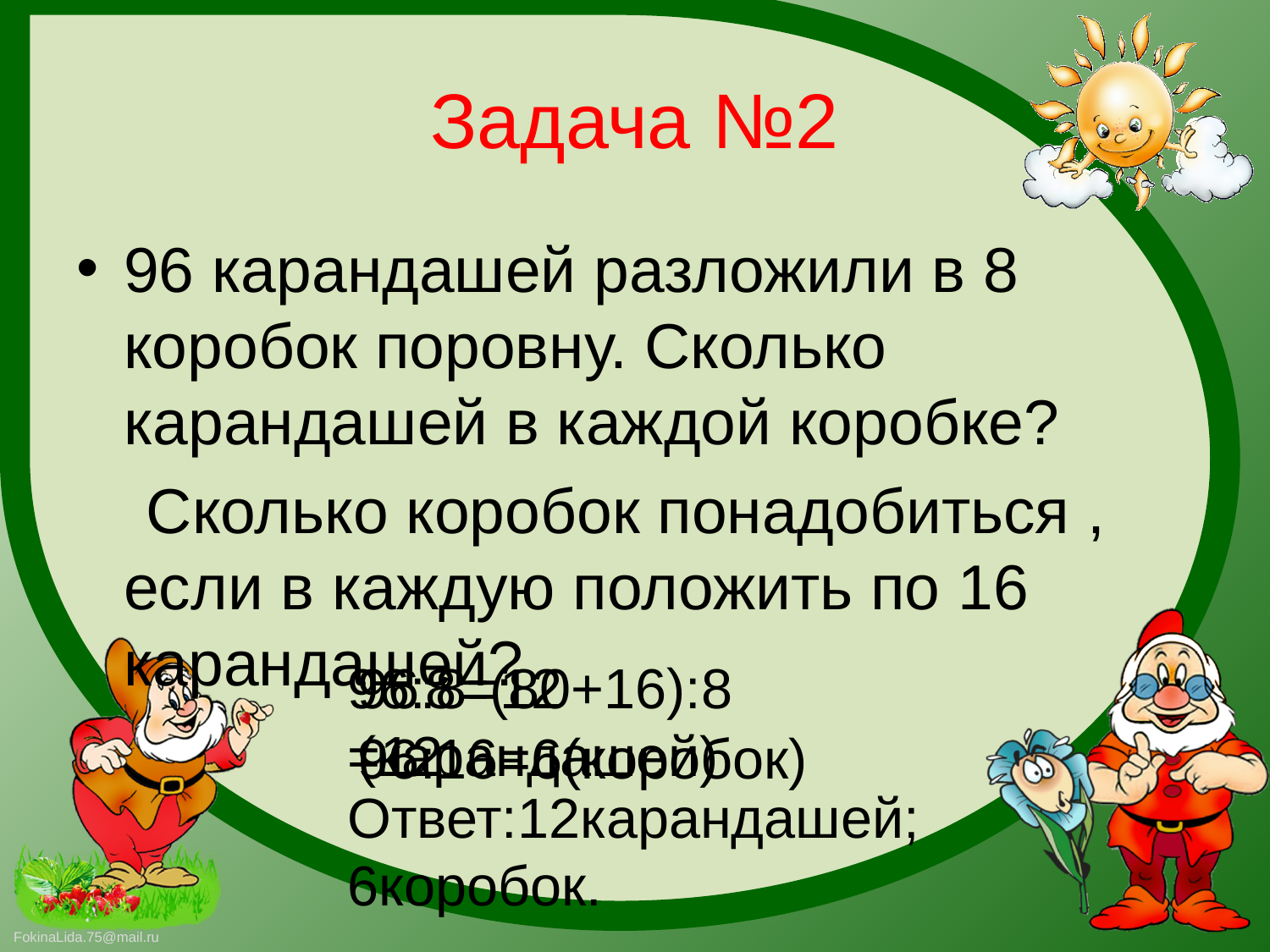

# Задача №2
96 карандашей разложили в 8 коробок поровну. Сколько карандашей в каждой коробке?
    Сколько коробок понадобиться , если в каждую положить по 16 карандашей?
96:8=(80+16):8=12
96:8=12 (карандашей)
96:16=6(коробок)
Ответ:12карандашей; 6коробок.